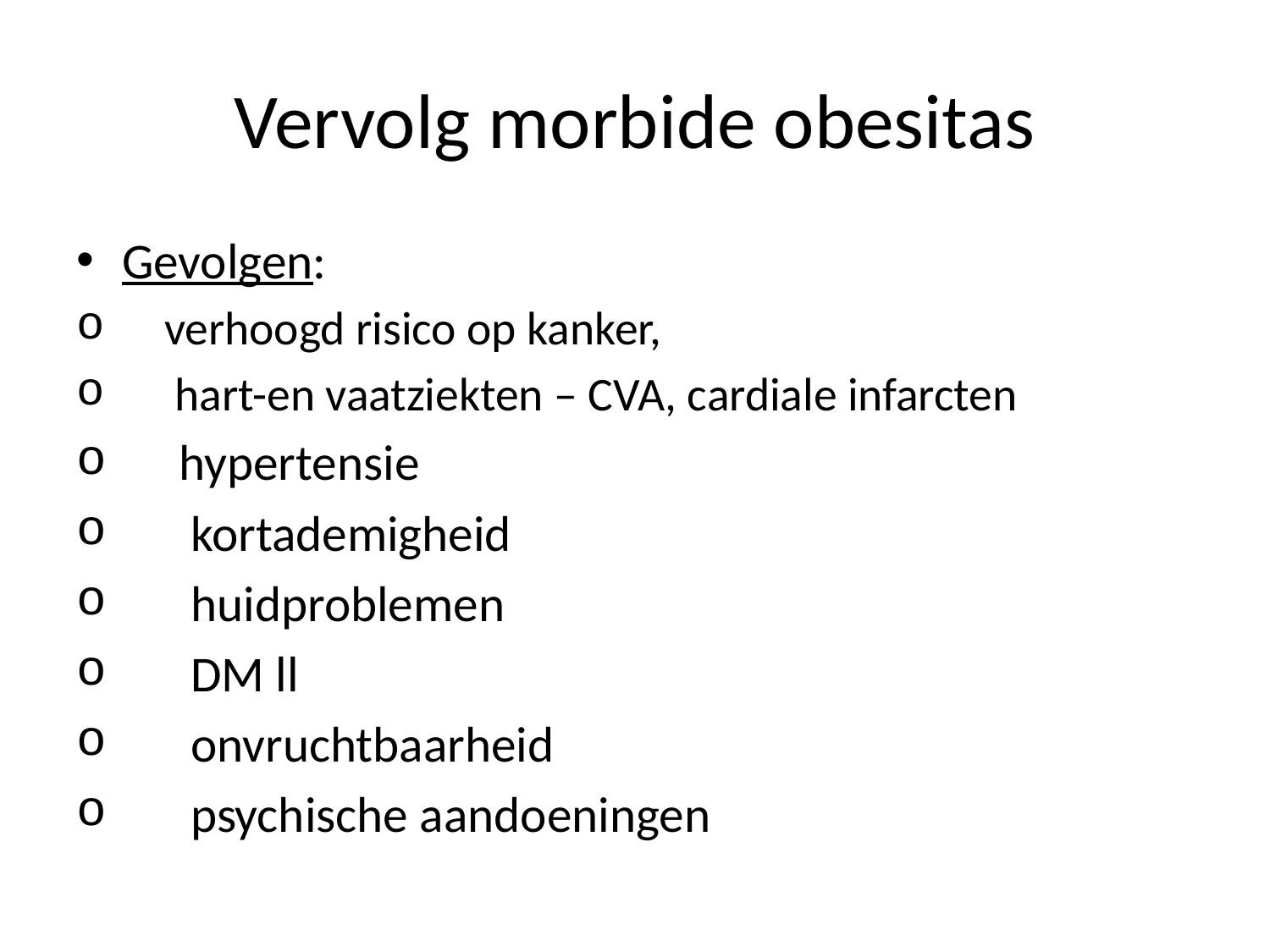

# Vervolg morbide obesitas
Gevolgen:
    verhoogd risico op kanker,
     hart-en vaatziekten – CVA, cardiale infarcten
     hypertensie
      kortademigheid
      huidproblemen
      DM ll
      onvruchtbaarheid
      psychische aandoeningen